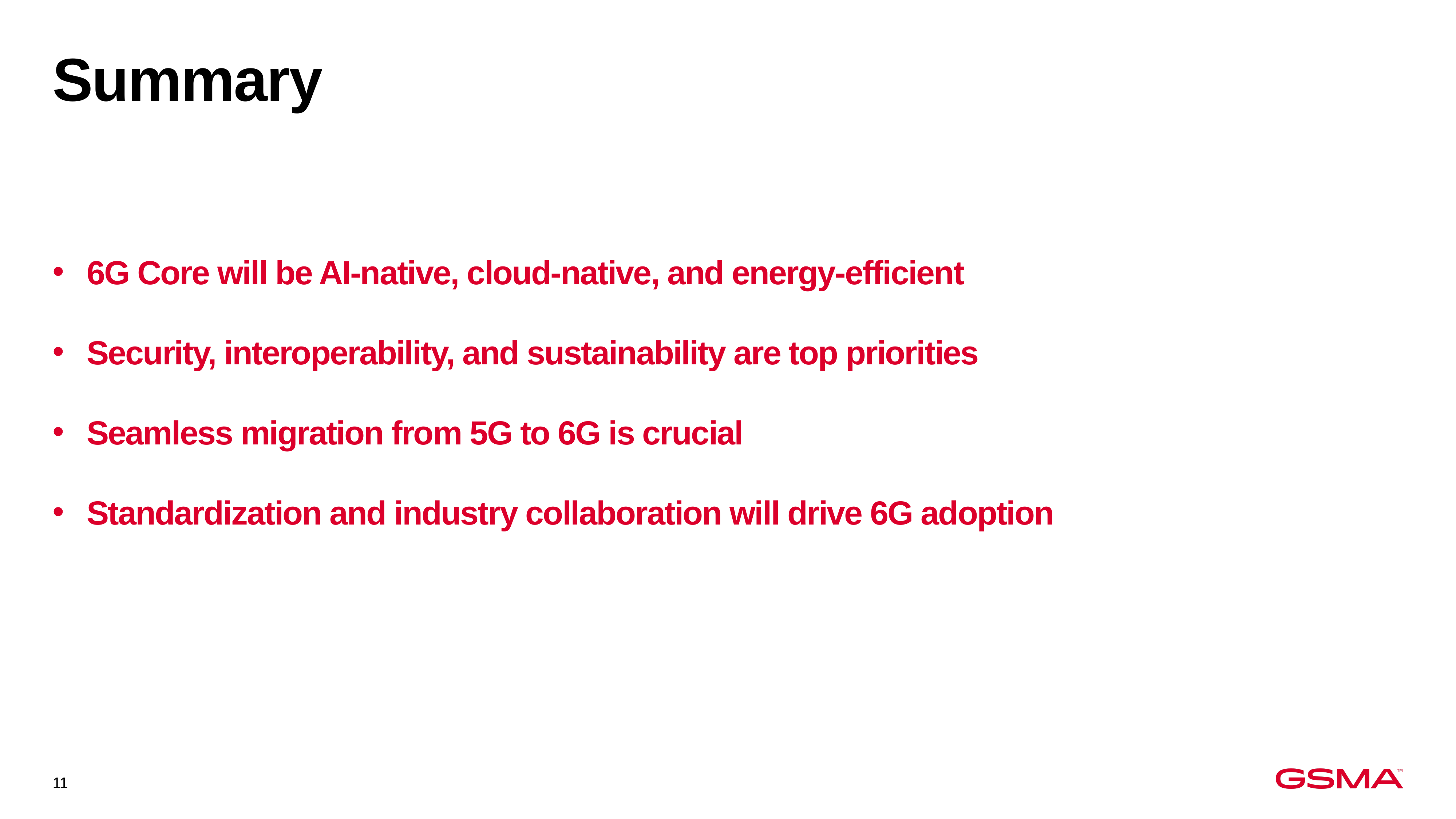

# Summary
6G Core will be AI-native, cloud-native, and energy-efficient
Security, interoperability, and sustainability are top priorities
Seamless migration from 5G to 6G is crucial
Standardization and industry collaboration will drive 6G adoption
11